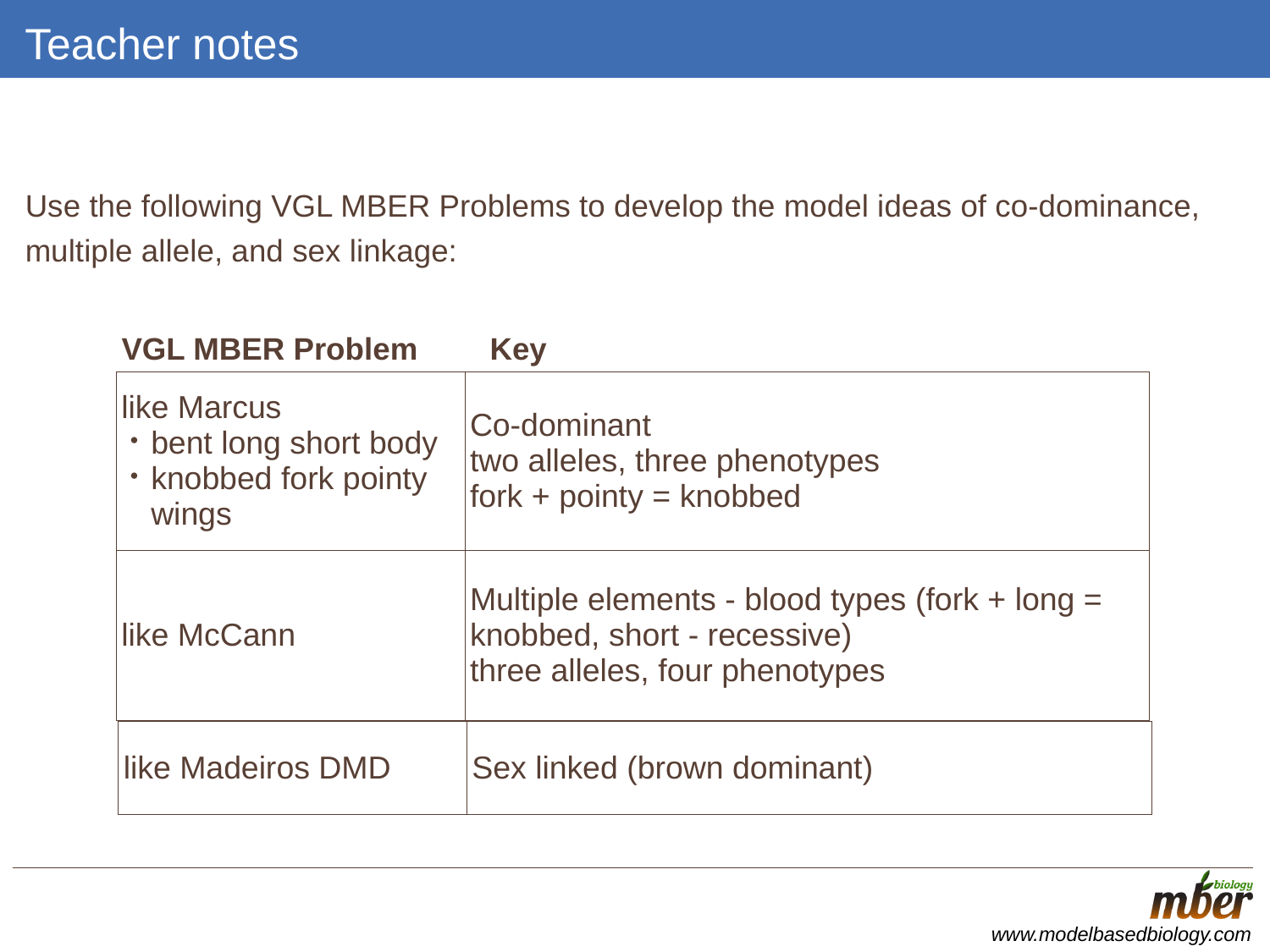

# Teacher notes
Use the following VGL MBER Problems to develop the model ideas of co-dominance, multiple allele, and sex linkage:
VGL MBER Problem
Key
| like Marcus bent long short body knobbed fork pointy wings | Co-dominant two alleles, three phenotypes fork + pointy = knobbed |
| --- | --- |
| like McCann | Multiple elements - blood types (fork + long = knobbed, short - recessive) three alleles, four phenotypes |
| like Madeiros DMD | Sex linked (brown dominant) |
| --- | --- |